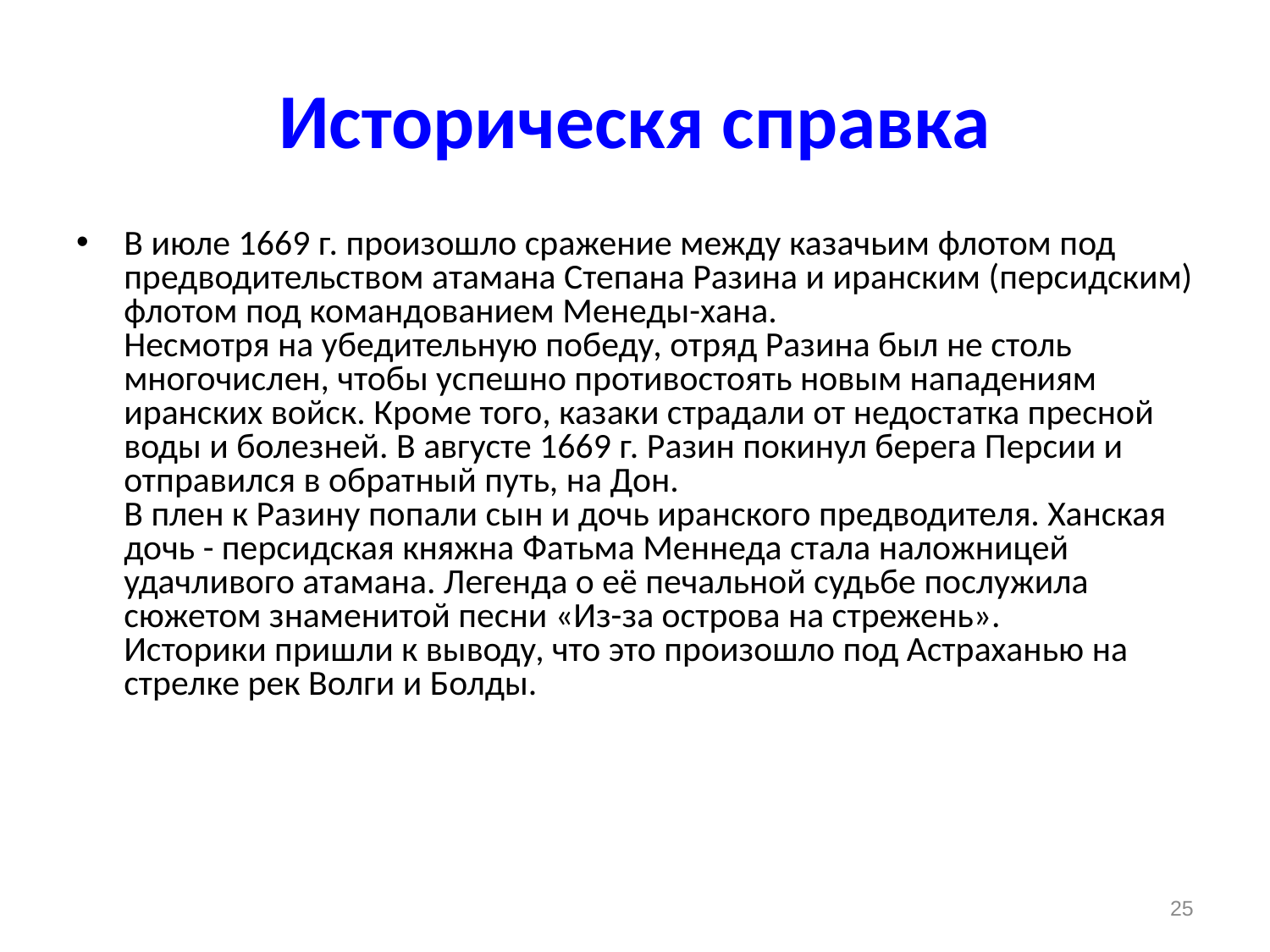

# Историческя справка
В июле 1669 г. произошло сражение между казачьим флотом под предводительством атамана Степана Разина и иранским (персидским) флотом под командованием Менеды-хана.
Несмотря на убедительную победу, отряд Разина был не столь многочислен, чтобы успешно противостоять новым нападениям иранских войск. Кроме того, казаки страдали от недостатка пресной воды и болезней. В августе 1669 г. Разин покинул берега Персии и отправился в обратный путь, на Дон.
В плен к Разину попали сын и дочь иранского предводителя. Ханская дочь - персидская княжна Фатьма Меннеда стала наложницей удачливого атамана. Легенда о её печальной судьбе послужила сюжетом знаменитой песни «Из-за острова на стрежень».
Историки пришли к выводу, что это произошло под Астраханью на стрелке рек Волги и Болды.
25